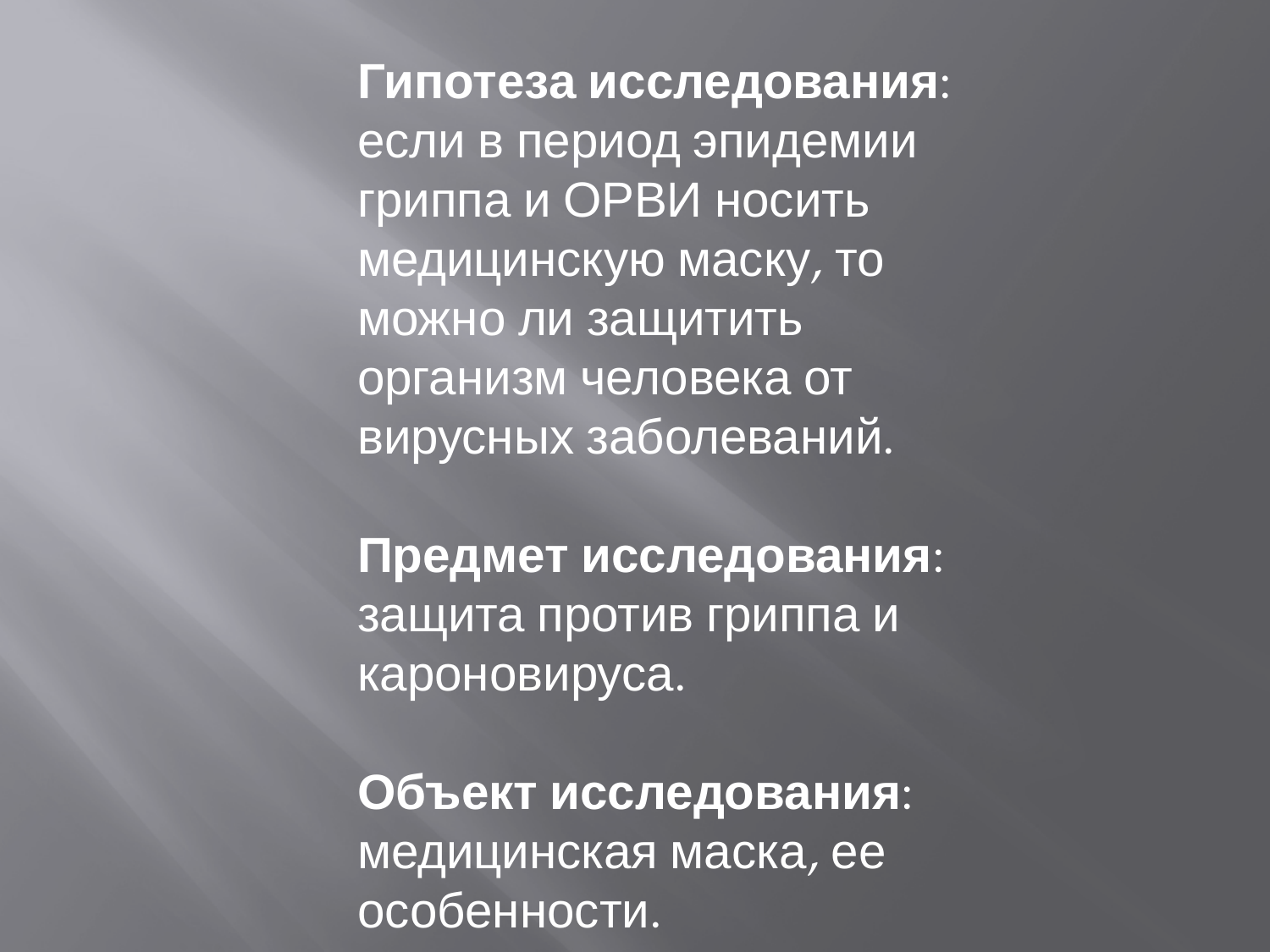

Гипотеза исследования: если в период эпидемии гриппа и ОРВИ носить медицинскую маску, то можно ли защитить организм человека от вирусных заболеваний.

Предмет исследования: защита против гриппа и кароновируса.

Объект исследования: медицинская маска, ее особенности.